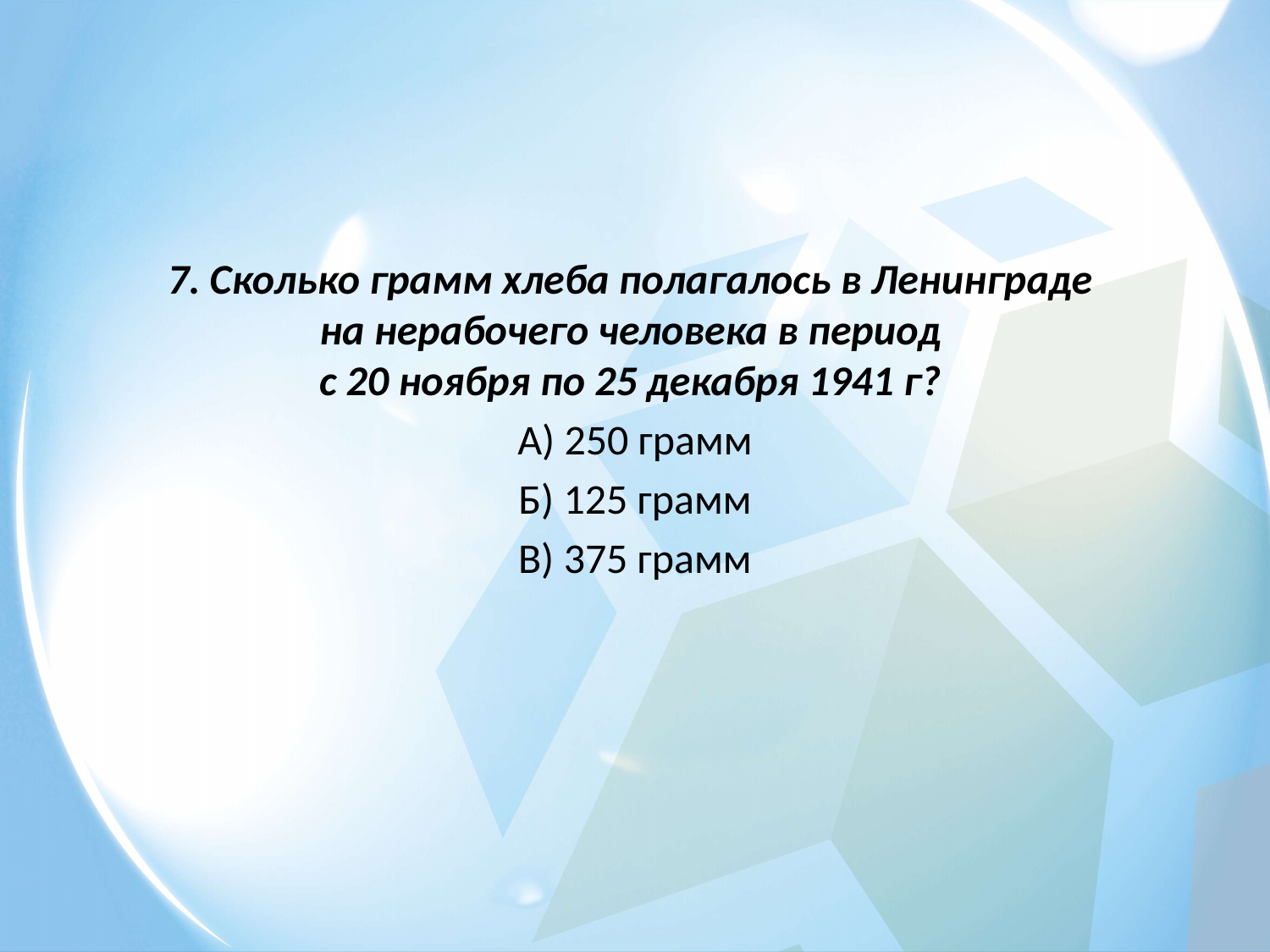

7. Сколько грамм хлеба полагалось в Ленинграде
на нерабочего человека в период
с 20 ноября по 25 декабря 1941 г?
А) 250 грамм
Б) 125 грамм
В) 375 грамм